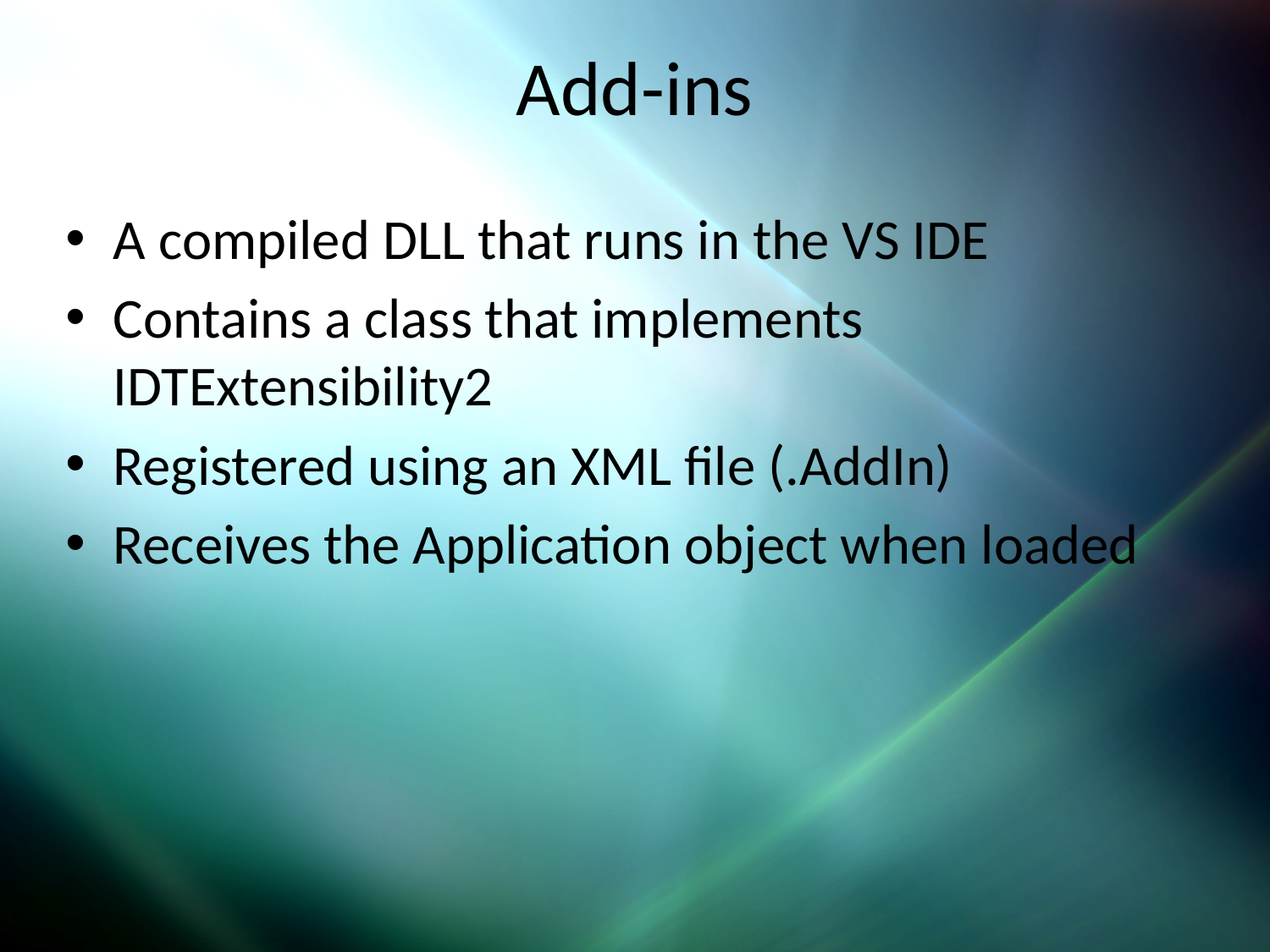

# Add-ins
A compiled DLL that runs in the VS IDE
Contains a class that implements IDTExtensibility2
Registered using an XML file (.AddIn)
Receives the Application object when loaded